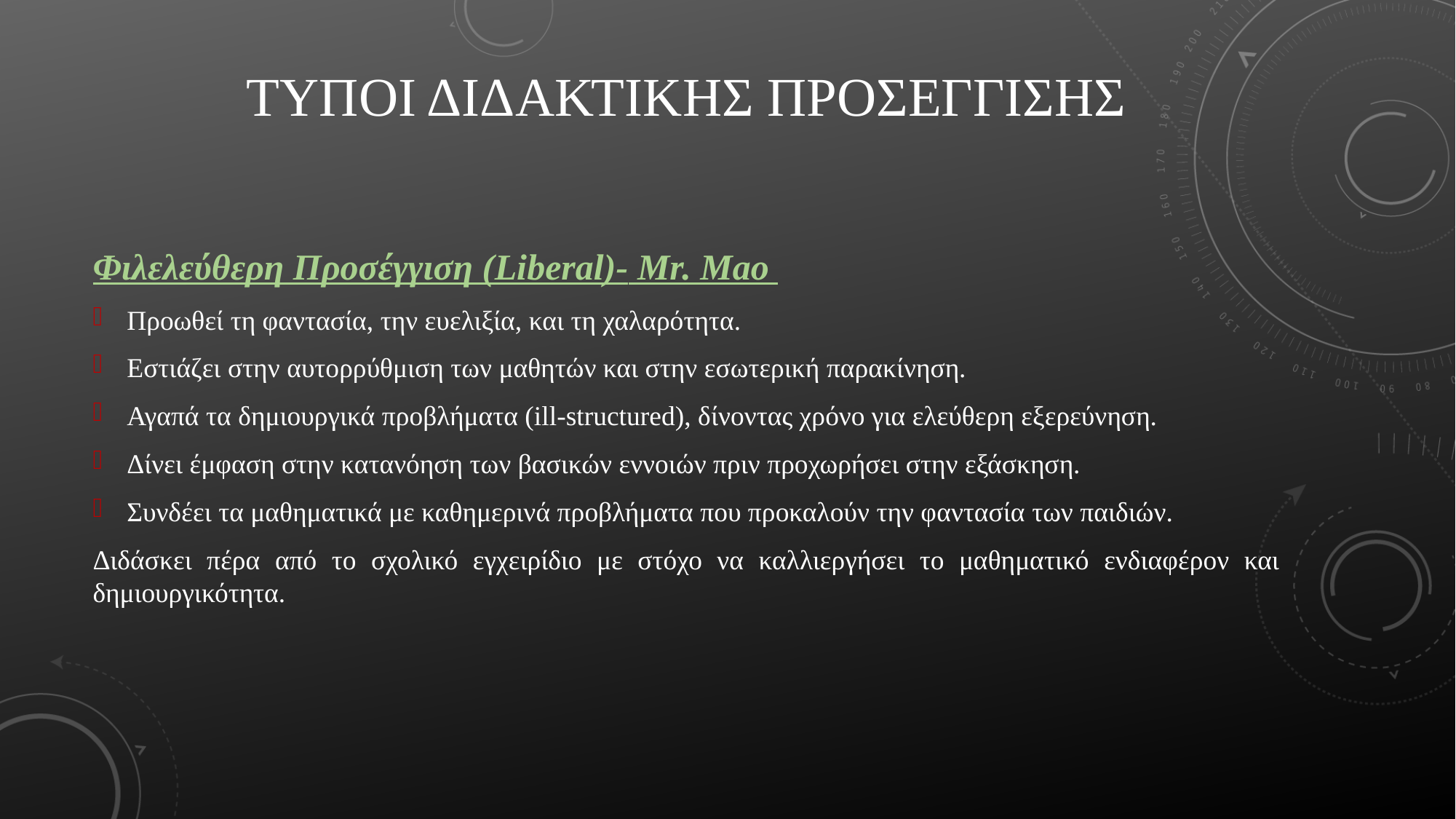

# Τυποι διδακτικησ προσεγγισησ
Φιλελεύθερη Προσέγγιση (Liberal)- Mr. Mao
Προωθεί τη φαντασία, την ευελιξία, και τη χαλαρότητα.
Εστιάζει στην αυτορρύθμιση των μαθητών και στην εσωτερική παρακίνηση.
Αγαπά τα δημιουργικά προβλήματα (ill-structured), δίνοντας χρόνο για ελεύθερη εξερεύνηση.
Δίνει έμφαση στην κατανόηση των βασικών εννοιών πριν προχωρήσει στην εξάσκηση.
Συνδέει τα μαθηματικά με καθημερινά προβλήματα που προκαλούν την φαντασία των παιδιών.
Διδάσκει πέρα από το σχολικό εγχειρίδιο με στόχο να καλλιεργήσει το μαθηματικό ενδιαφέρον και δημιουργικότητα.